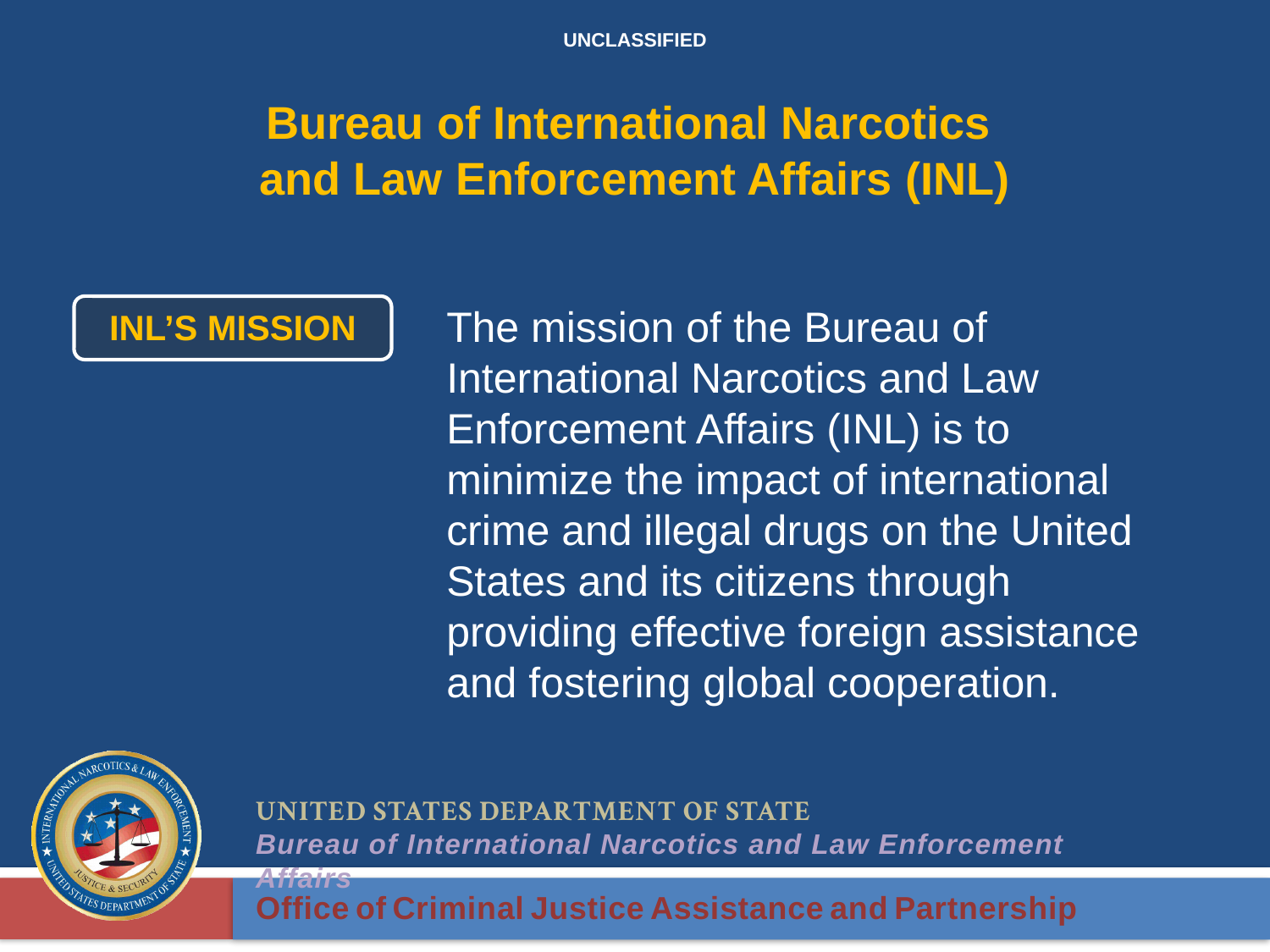

Bureau of International Narcotics
and Law Enforcement Affairs (INL)
The mission of the Bureau of International Narcotics and Law Enforcement Affairs (INL) is to minimize the impact of international crime and illegal drugs on the United States an​d its citizens through providing effective foreign assistance and fostering ​global cooperation.
INL’s Mission